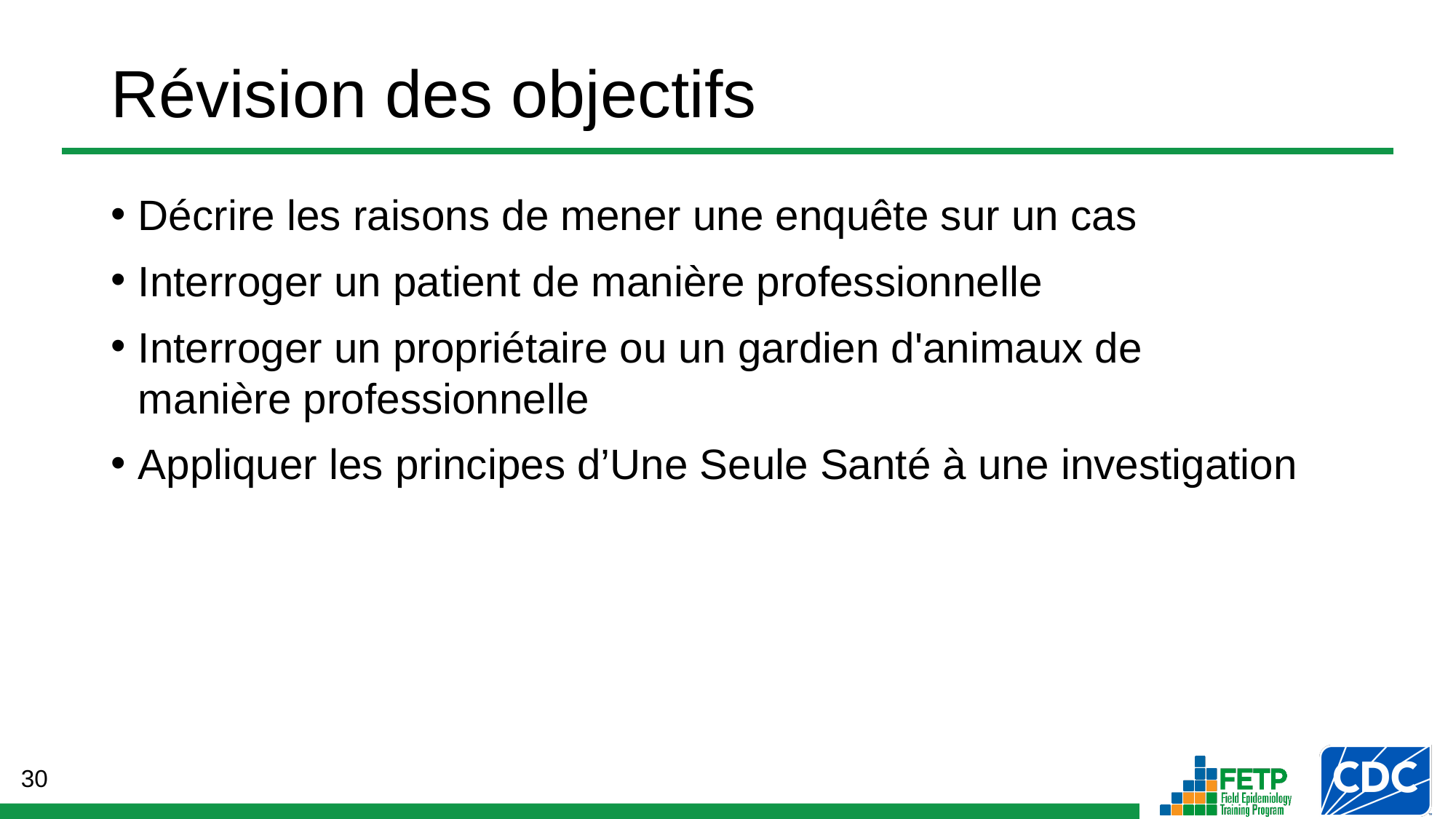

# Révision des objectifs
Décrire les raisons de mener une enquête sur un cas
Interroger un patient de manière professionnelle
Interroger un propriétaire ou un gardien d'animaux de
manière professionnelle
Appliquer les principes d’Une Seule Santé à une investigation